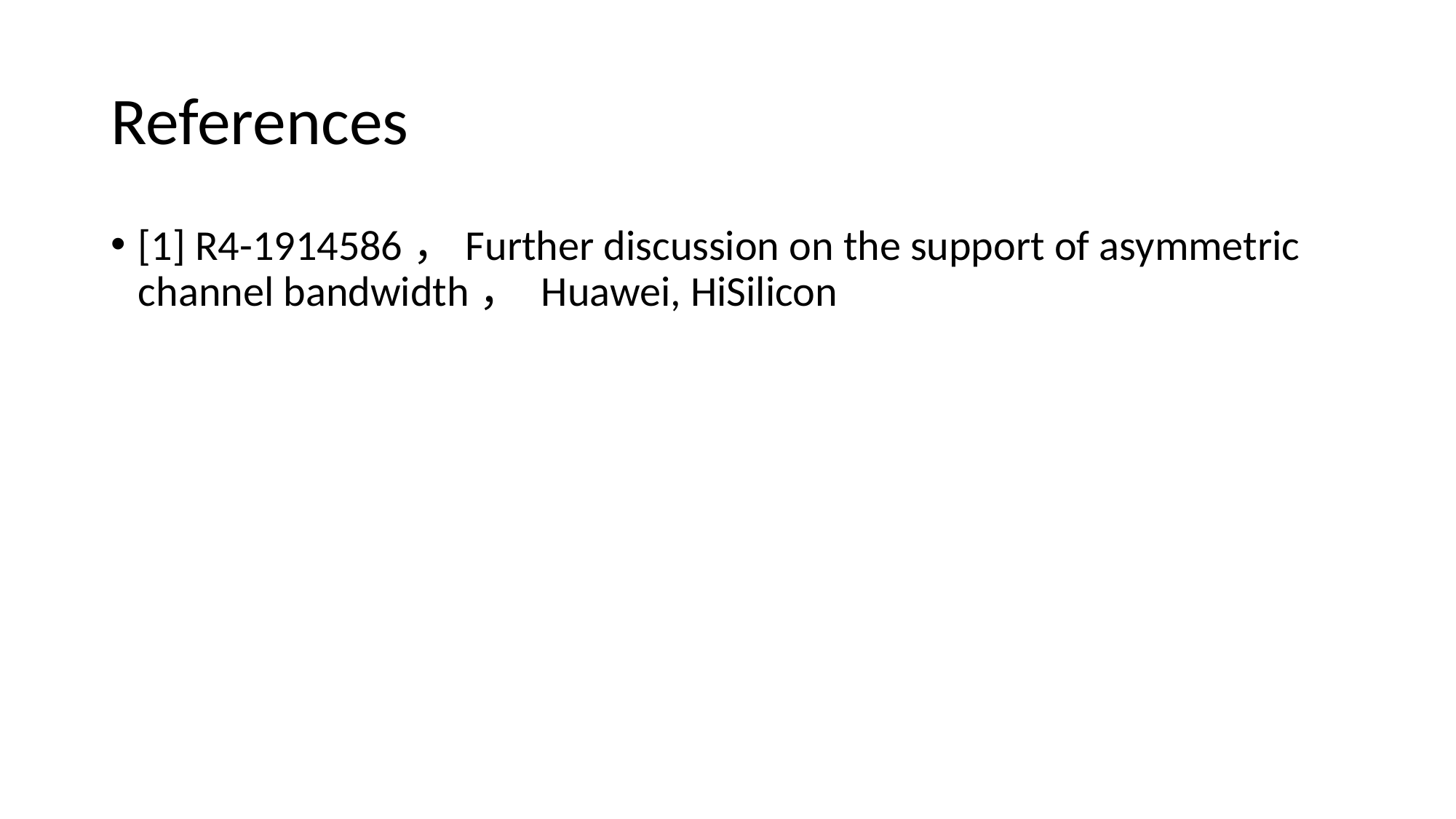

# References
[1] R4-1914586，Further discussion on the support of asymmetric channel bandwidth， Huawei, HiSilicon